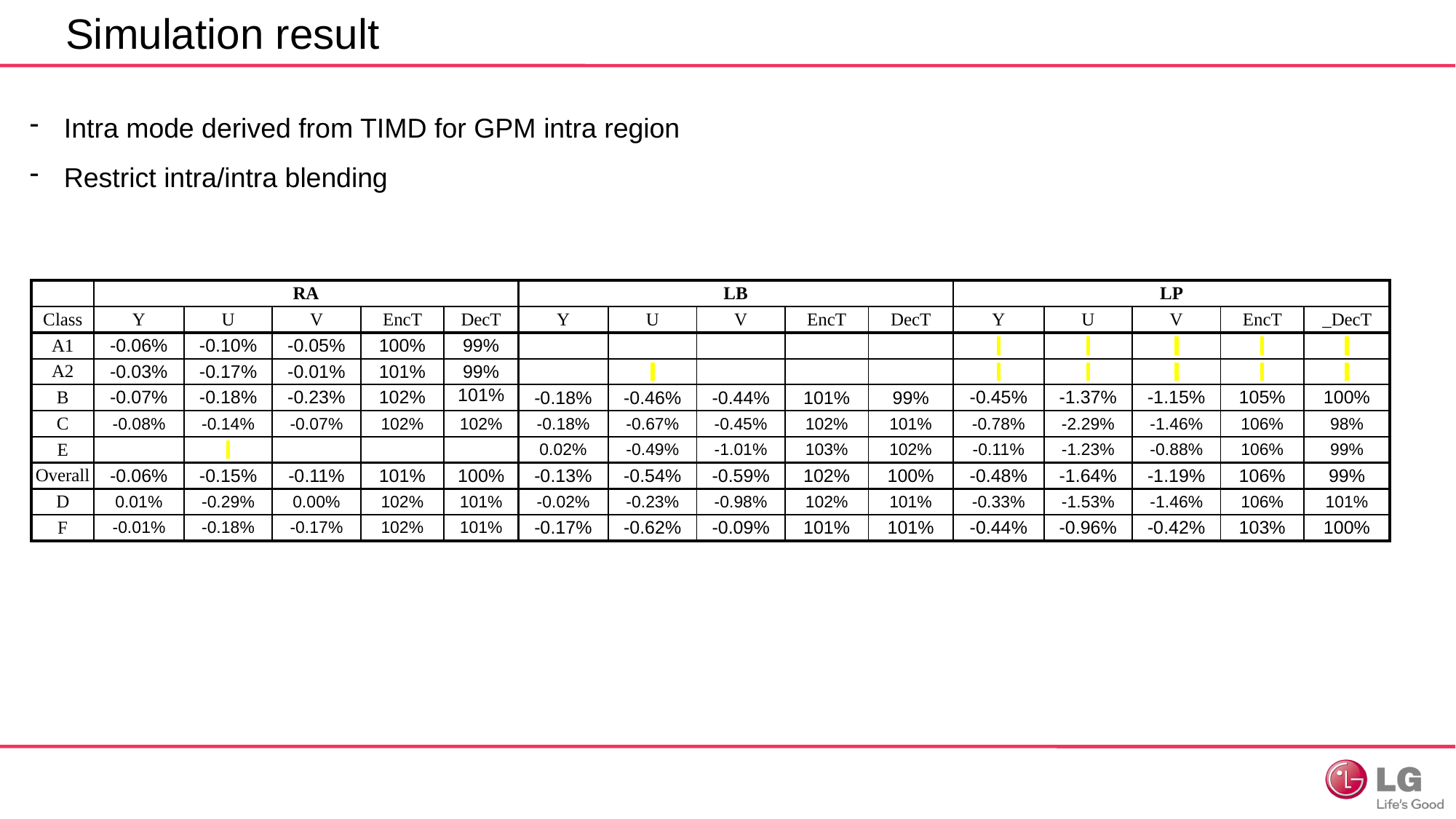

Simulation result
Intra mode derived from TIMD for GPM intra region
Restrict intra/intra blending
|  | RA |  |  |  |  | LB |  |  |  |  | LP |  |  |  |  |
| --- | --- | --- | --- | --- | --- | --- | --- | --- | --- | --- | --- | --- | --- | --- | --- |
| Class | Y | U | V | EncT | DecT | Y | U | V | EncT | DecT | Y | U | V | EncT | \_DecT |
| A1 | -0.06% | -0.10% | -0.05% | 100% | 99% |  |  |  |  |  |  |  |  |  |  |
| A2 | -0.03% | -0.17% | -0.01% | 101% | 99% |  |  |  |  |  |  |  |  |  |  |
| B | -0.07% | -0.18% | -0.23% | 102% | 101% | -0.18% | -0.46% | -0.44% | 101% | 99% | -0.45% | -1.37% | -1.15% | 105% | 100% |
| C | -0.08% | -0.14% | -0.07% | 102% | 102% | -0.18% | -0.67% | -0.45% | 102% | 101% | -0.78% | -2.29% | -1.46% | 106% | 98% |
| E |  |  |  |  |  | 0.02% | -0.49% | -1.01% | 103% | 102% | -0.11% | -1.23% | -0.88% | 106% | 99% |
| Overall | -0.06% | -0.15% | -0.11% | 101% | 100% | -0.13% | -0.54% | -0.59% | 102% | 100% | -0.48% | -1.64% | -1.19% | 106% | 99% |
| D | 0.01% | -0.29% | 0.00% | 102% | 101% | -0.02% | -0.23% | -0.98% | 102% | 101% | -0.33% | -1.53% | -1.46% | 106% | 101% |
| F | -0.01% | -0.18% | -0.17% | 102% | 101% | -0.17% | -0.62% | -0.09% | 101% | 101% | -0.44% | -0.96% | -0.42% | 103% | 100% |